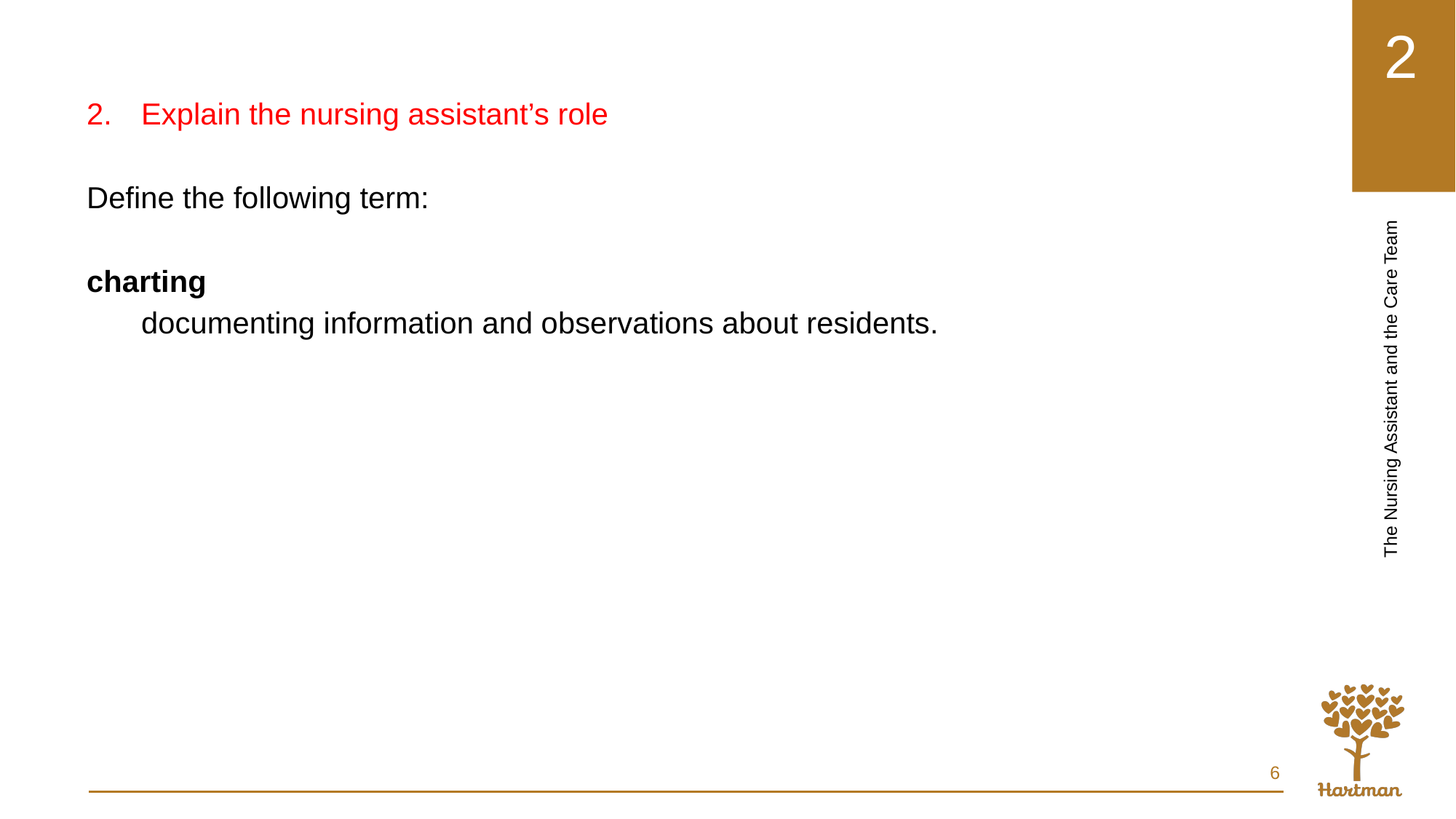

Explain the nursing assistant’s role

Define the following term:

charting
documenting information and observations about residents.

6